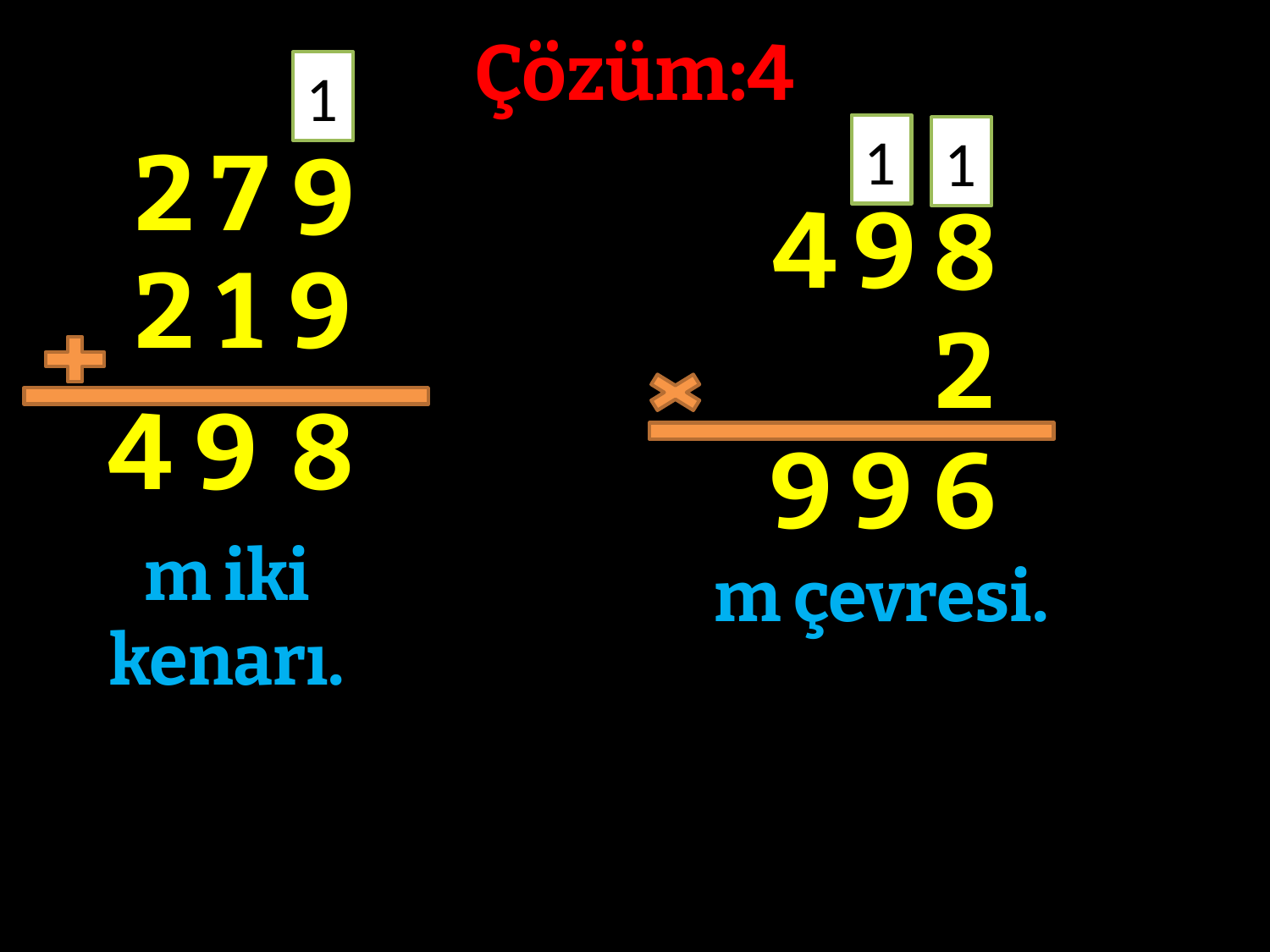

Çözüm:4
1
1
1
2
7
9
4
9
8
1
2
9
#
2

4
9
8

9
9
6
m iki kenarı.
m çevresi.